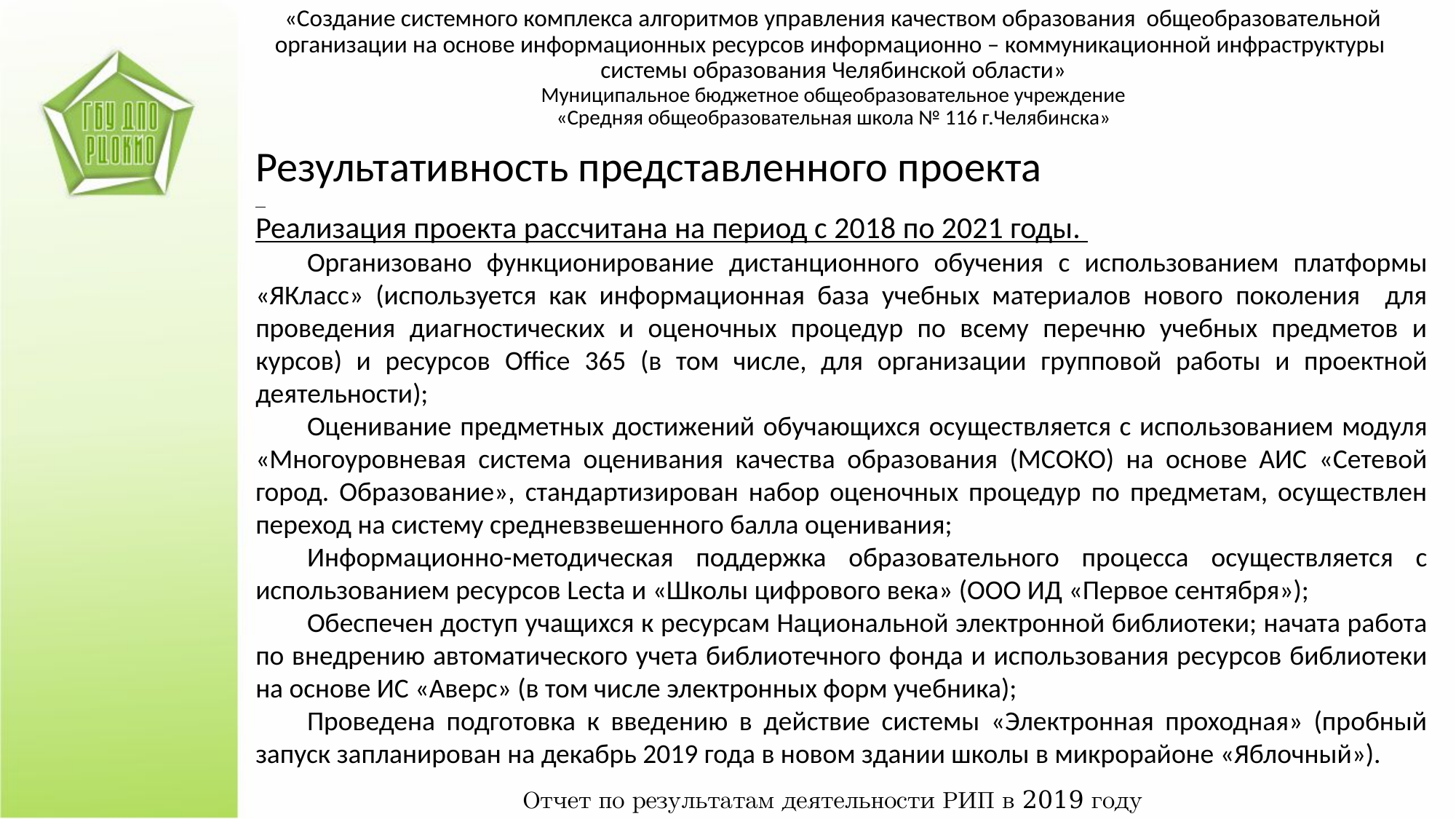

«Создание системного комплекса алгоритмов управления качеством образования  общеобразовательной организации на основе информационных ресурсов информационно – коммуникационной инфраструктуры  системы образования Челябинской области»
Муниципальное бюджетное общеобразовательное учреждение
«Средняя общеобразовательная школа № 116 г.Челябинска»

Результативность представленного проекта

Реализация проекта рассчитана на период с 2018 по 2021 годы.
Организовано функционирование дистанционного обучения с использованием платформы «ЯКласс» (используется как информационная база учебных материалов нового поколения  для проведения диагностических и оценочных процедур по всему перечню учебных предметов и курсов) и ресурсов Office 365 (в том числе, для организации групповой работы и проектной деятельности);
Оценивание предметных достижений обучающихся осуществляется с использованием модуля «Многоуровневая система оценивания качества образования (МСОКО) на основе АИС «Сетевой город. Образование», стандартизирован набор оценочных процедур по предметам, осуществлен переход на систему средневзвешенного балла оценивания;
Информационно-методическая поддержка образовательного процесса осуществляется с использованием ресурсов Lecta и «Школы цифрового века» (ООО ИД «Первое сентября»);
Обеспечен доступ учащихся к ресурсам Национальной электронной библиотеки; начата работа по внедрению автоматического учета библиотечного фонда и использования ресурсов библиотеки на основе ИС «Аверс» (в том числе электронных форм учебника);
Проведена подготовка к введению в действие системы «Электронная проходная» (пробный запуск запланирован на декабрь 2019 года в новом здании школы в микрорайоне «Яблочный»).

Отчет по результатам деятельности РИП в 2019 году